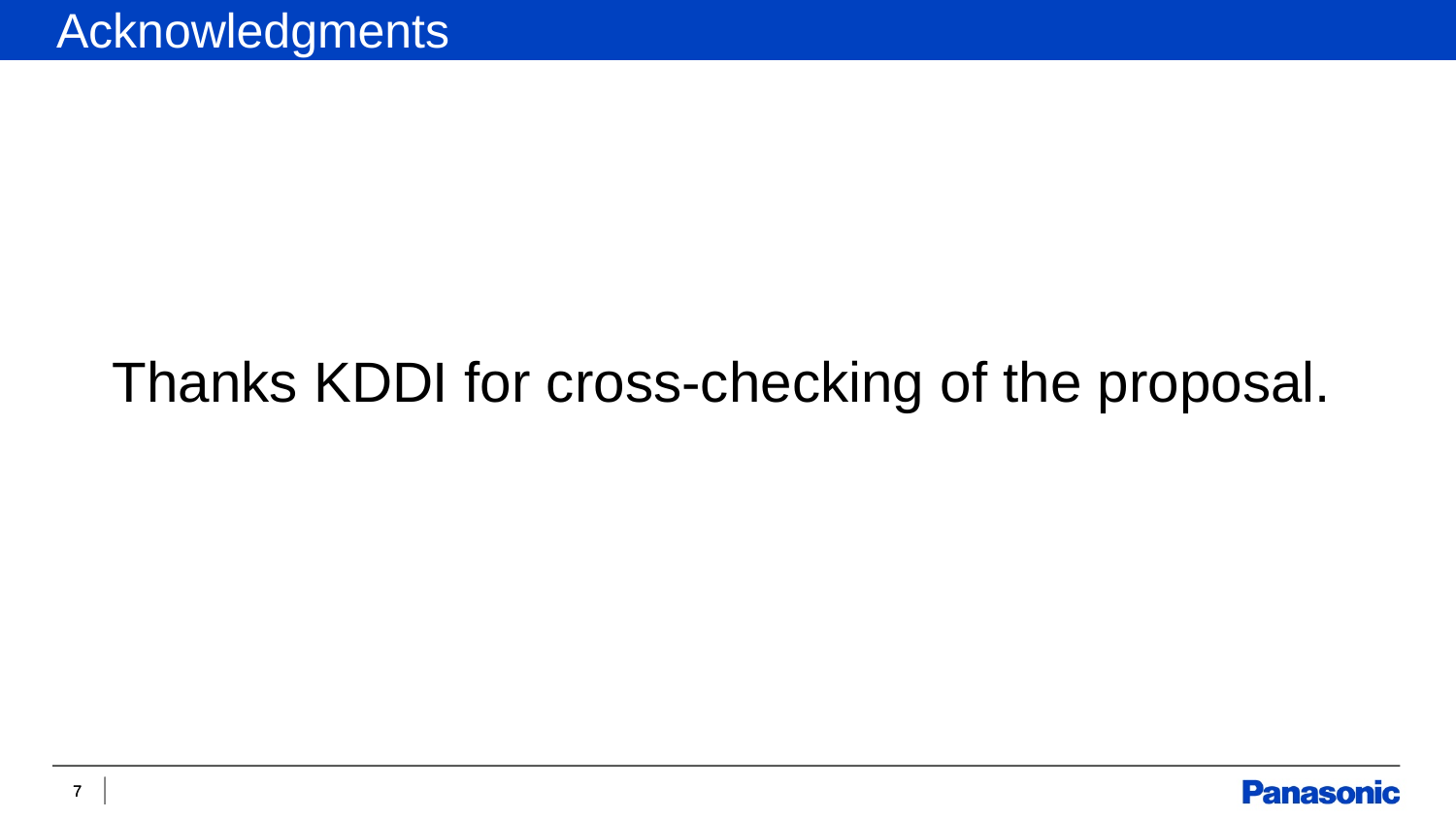

Acknowledgments
Thanks KDDI for cross-checking of the proposal.
7